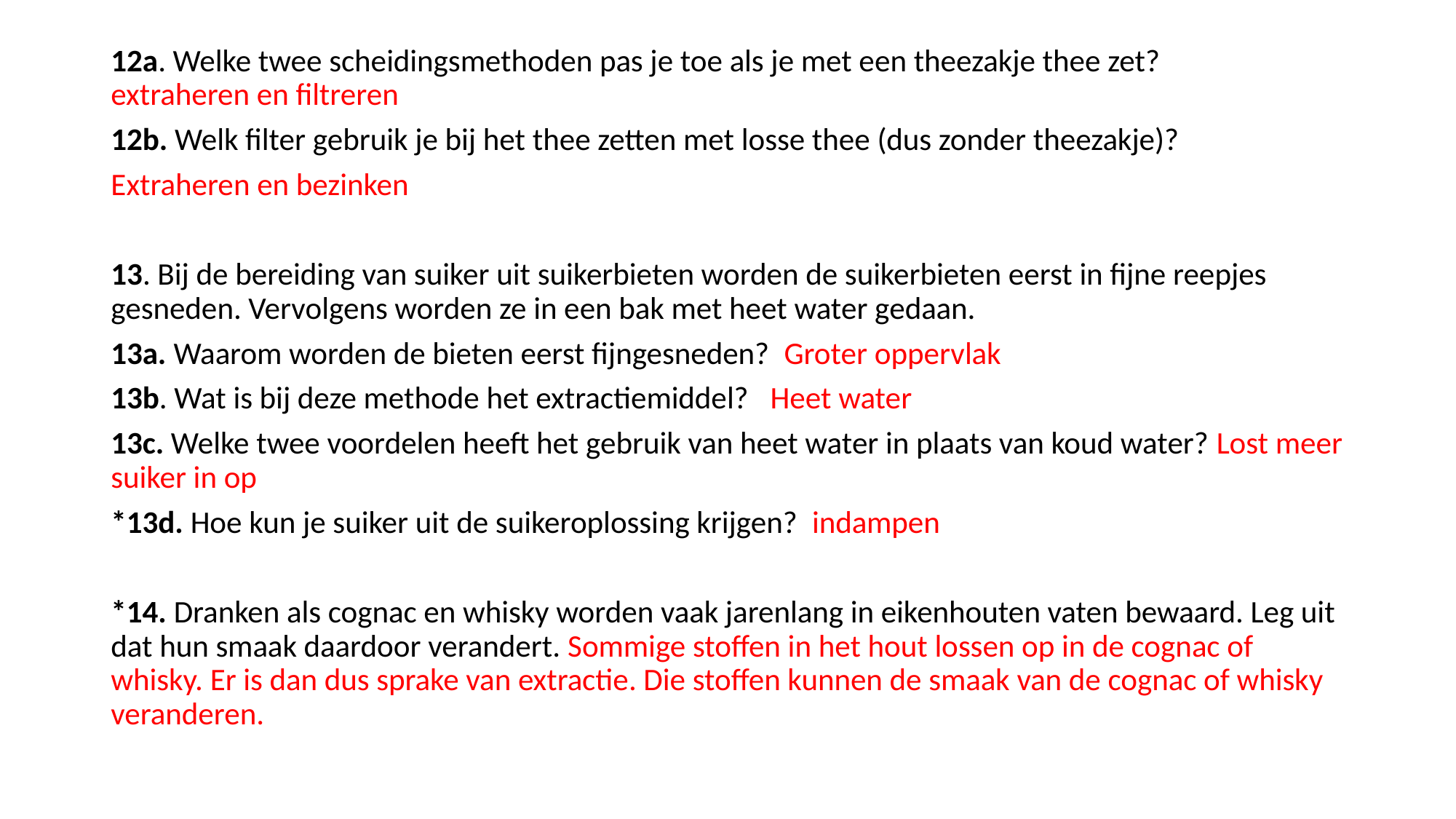

12a. Welke twee scheidingsmethoden pas je toe als je met een theezakje thee zet?
extraheren en filtreren
12b. Welk filter gebruik je bij het thee zetten met losse thee (dus zonder theezakje)?
Extraheren en bezinken

13. Bij de bereiding van suiker uit suikerbieten worden de suikerbieten eerst in fijne reepjes gesneden. Vervolgens worden ze in een bak met heet water gedaan.
13a. Waarom worden de bieten eerst fijngesneden?  Groter oppervlak
13b. Wat is bij deze methode het extractiemiddel?   Heet water
13c. Welke twee voordelen heeft het gebruik van heet water in plaats van koud water? Lost meer suiker in op
*13d. Hoe kun je suiker uit de suikeroplossing krijgen?  indampen

*14. Dranken als cognac en whisky worden vaak jarenlang in eikenhouten vaten bewaard. Leg uit dat hun smaak daardoor verandert. Sommige stoffen in het hout lossen op in de cognac of whisky. Er is dan dus sprake van extractie. Die stoffen kunnen de smaak van de cognac of whisky veranderen.